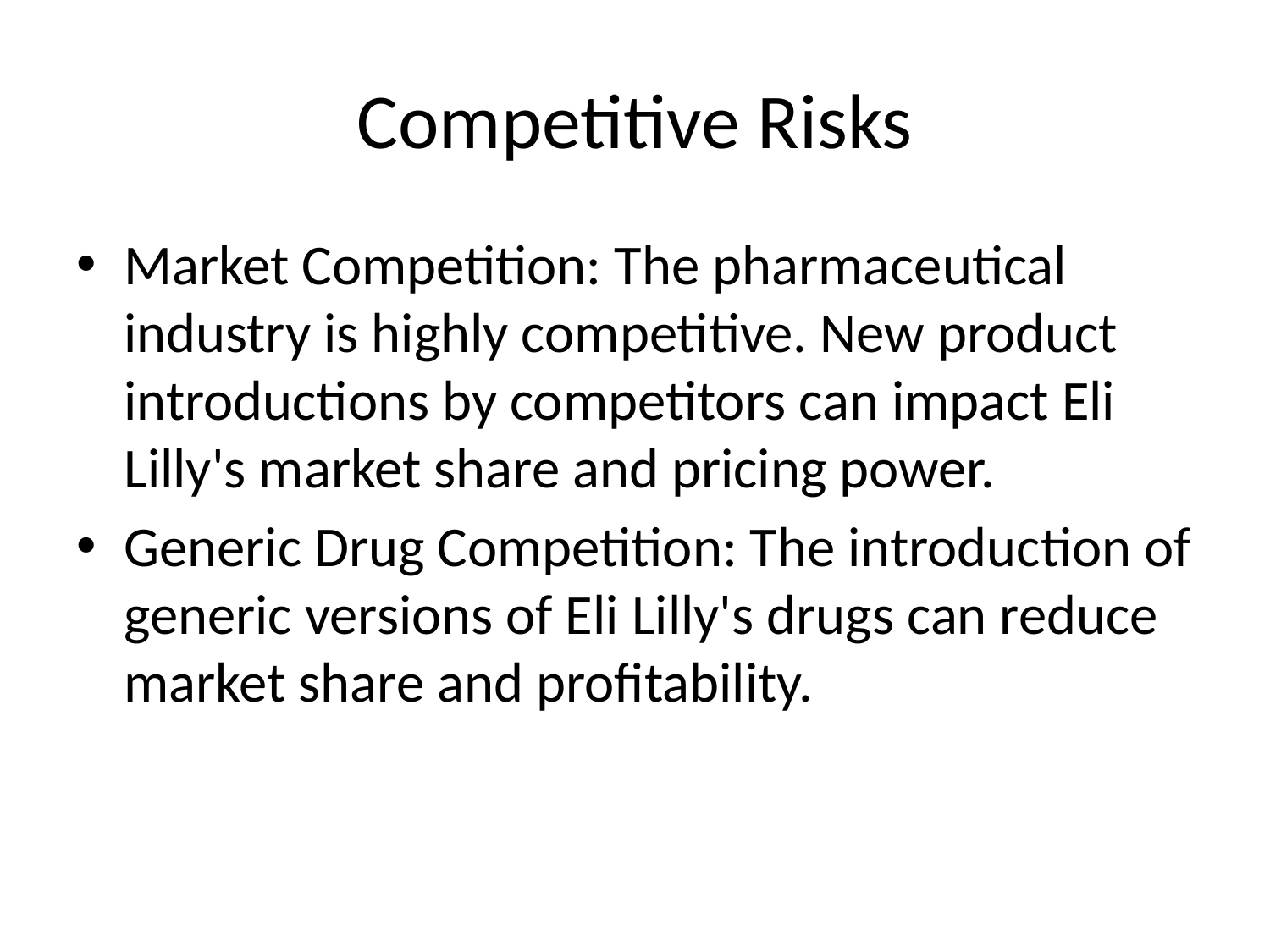

# Competitive Risks
Market Competition: The pharmaceutical industry is highly competitive. New product introductions by competitors can impact Eli Lilly's market share and pricing power.
Generic Drug Competition: The introduction of generic versions of Eli Lilly's drugs can reduce market share and profitability.